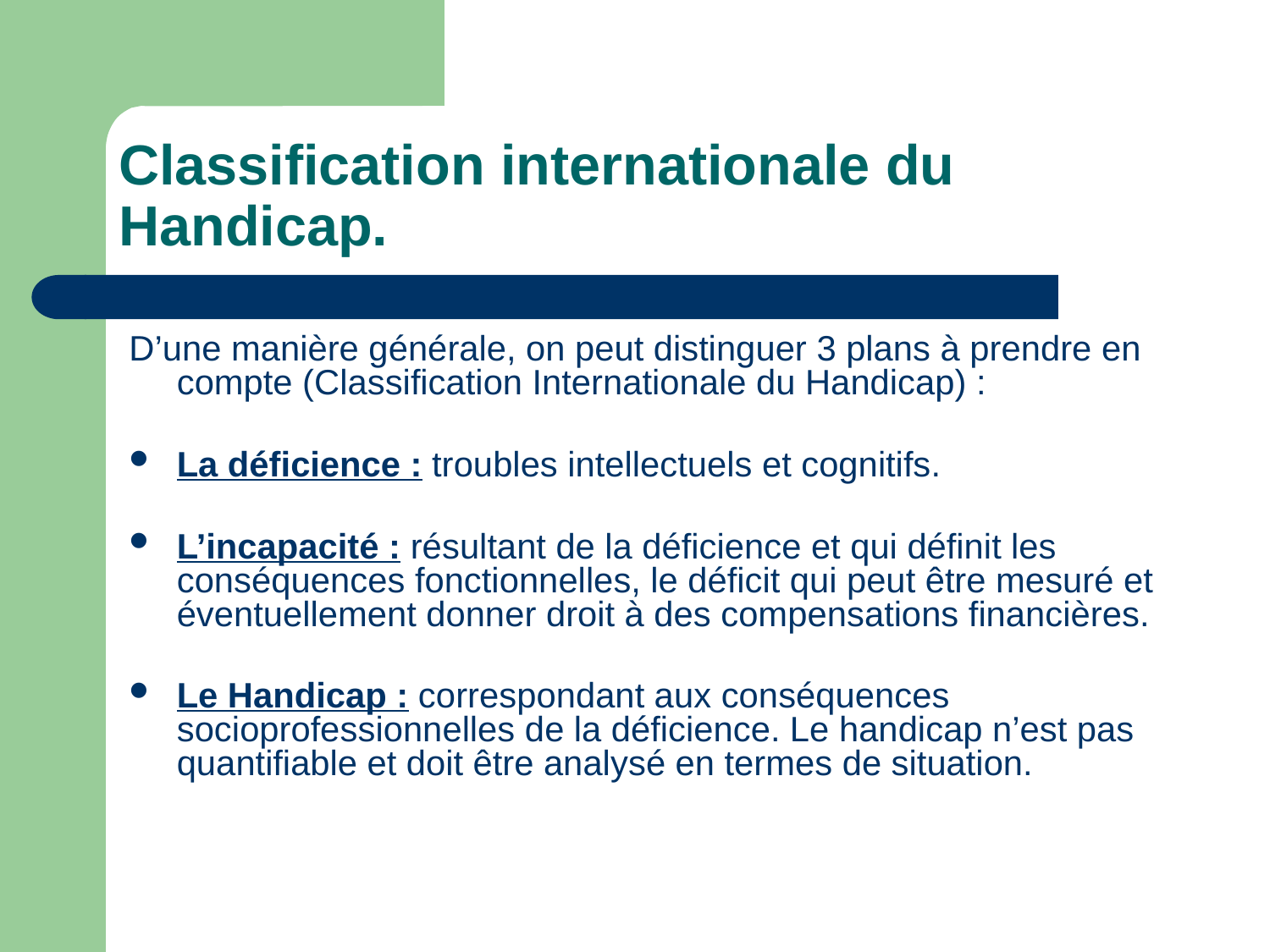

# Classification internationale du Handicap.
D’une manière générale, on peut distinguer 3 plans à prendre en compte (Classification Internationale du Handicap) :

La déficience : troubles intellectuels et cognitifs.

L’incapacité : résultant de la déficience et qui définit les conséquences fonctionnelles, le déficit qui peut être mesuré et éventuellement donner droit à des compensations financières.

Le Handicap : correspondant aux conséquences socioprofessionnelles de la déficience. Le handicap n’est pas quantifiable et doit être analysé en termes de situation.